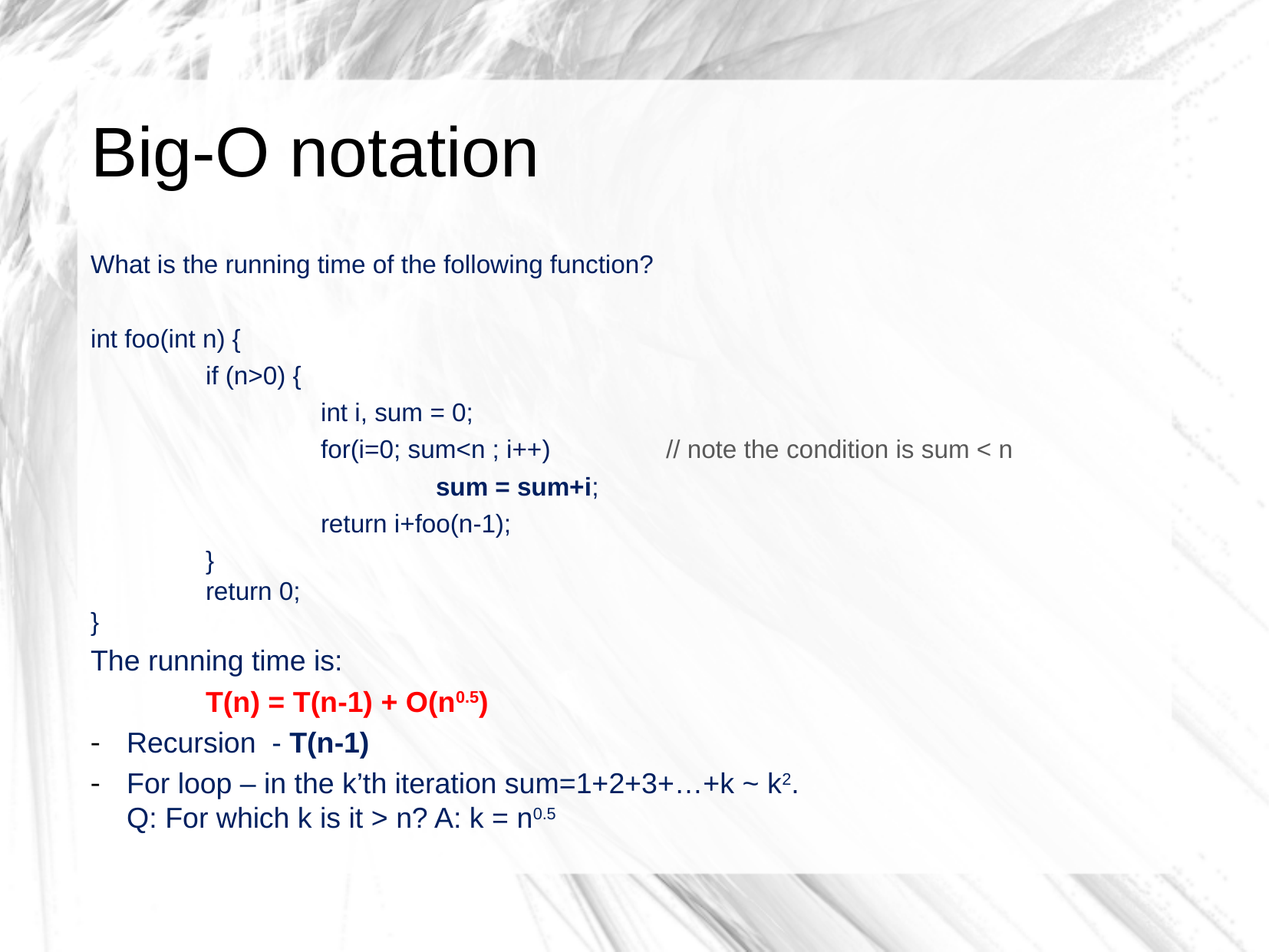

# Big-O notation
What is the running time of the following function?

int foo(int n) {
	if (n>0) {
		int i, sum = 0;
		for(i=0; sum<n ; i++) 	// note the condition is sum < n
			sum = sum+i;
		return i+foo(n-1);
	}
	return 0;
}
The running time is:
	T(n) = T(n-1) + O(n0.5)
Recursion  - T(n-1)
For loop – in the k’th iteration sum=1+2+3+…+k ~ k2.
Q: For which k is it > n? A: k = n0.5